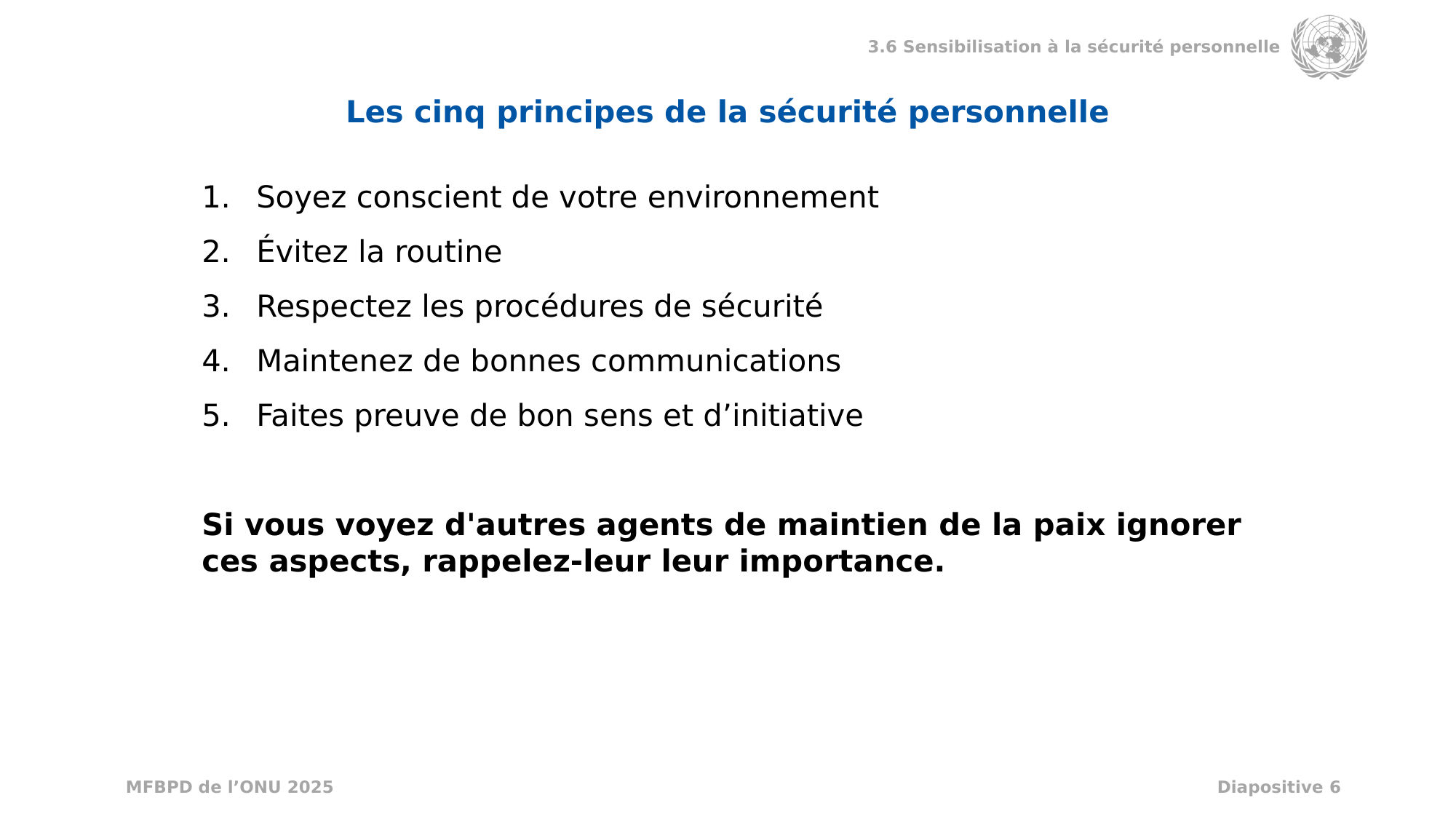

Les cinq principes de la sécurité personnelle
Soyez conscient de votre environnement
Évitez la routine
Respectez les procédures de sécurité
Maintenez de bonnes communications
Faites preuve de bon sens et d’initiative

Si vous voyez d'autres agents de maintien de la paix ignorer ces aspects, rappelez-leur leur importance.